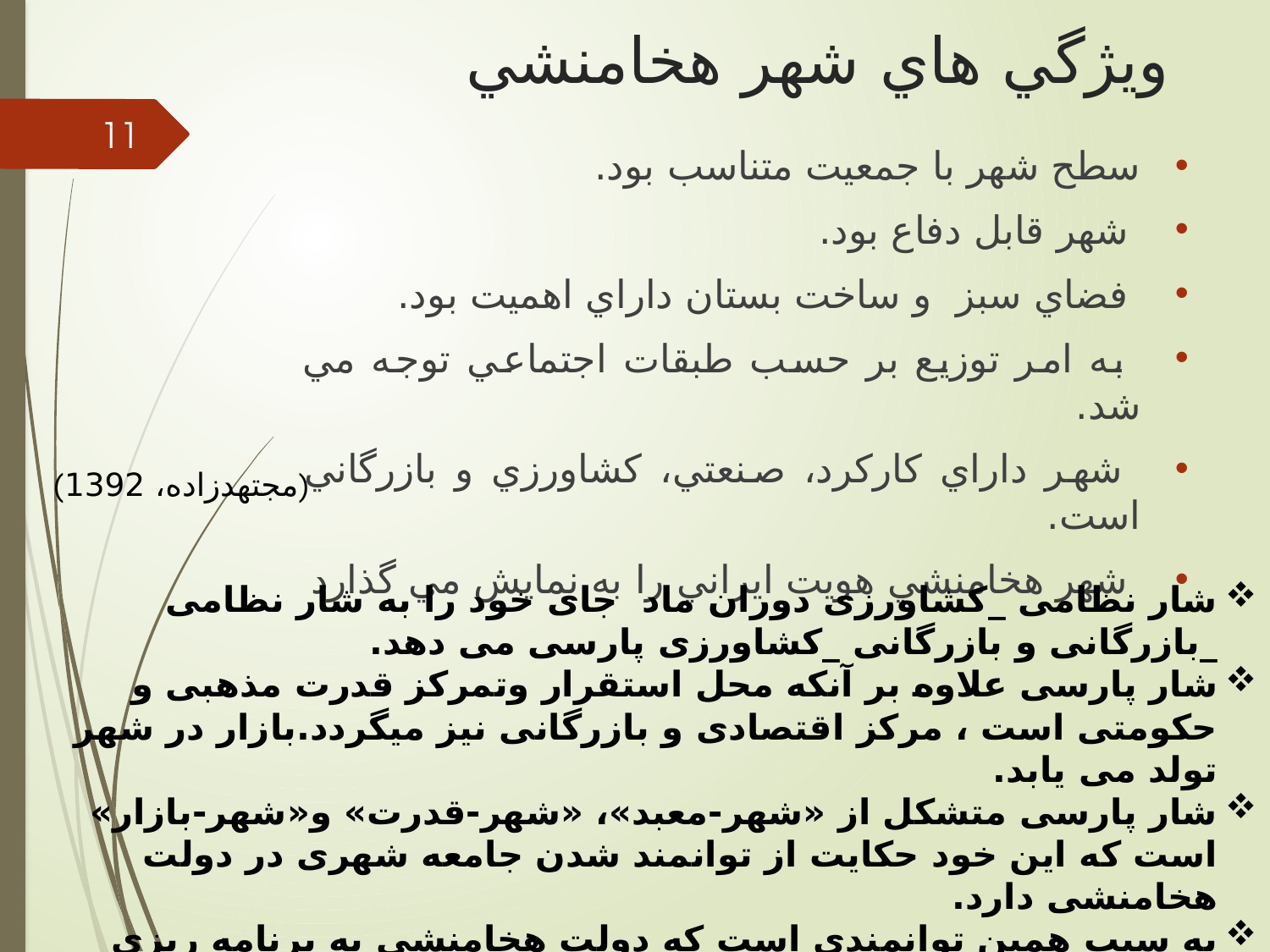

# ويژگي هاي شهر هخامنشي
11
سطح شهر با جمعيت متناسب بود.
 شهر قابل دفاع بود.
 فضاي سبز  و ساخت بستان داراي اهميت بود.
 به امر توزيع بر حسب طبقات اجتماعي توجه مي شد.
 شهر داراي كاركرد، صنعتي، كشاورزي و بازرگاني است.
 شهر هخامنشي هويت ايراني را به نمايش مي گذارد
(مجتهدزاده، 1392)
شار نظامی _کشاورزی دوران ماد  جای خود را به شار نظامی _بازرگانی و بازرگانی _کشاورزی پارسی می دهد.
شار پارسی علاوه بر آنکه محل استقرار وتمرکز قدرت مذهبی و حکومتی است ، مرکز اقتصادی و بازرگانی نیز میگردد.بازار در شهر تولد می یابد.
شار پارسی متشکل از «شهر-معبد»، «شهر-قدرت» و«شهر-بازار» است که این خود حکایت از توانمند شدن جامعه شهری در دولت هخامنشی دارد.
به سبب همین توانمندی است که دولت هخامنشی به برنامه ریزی وطراحی شارهای خود می پردازد.